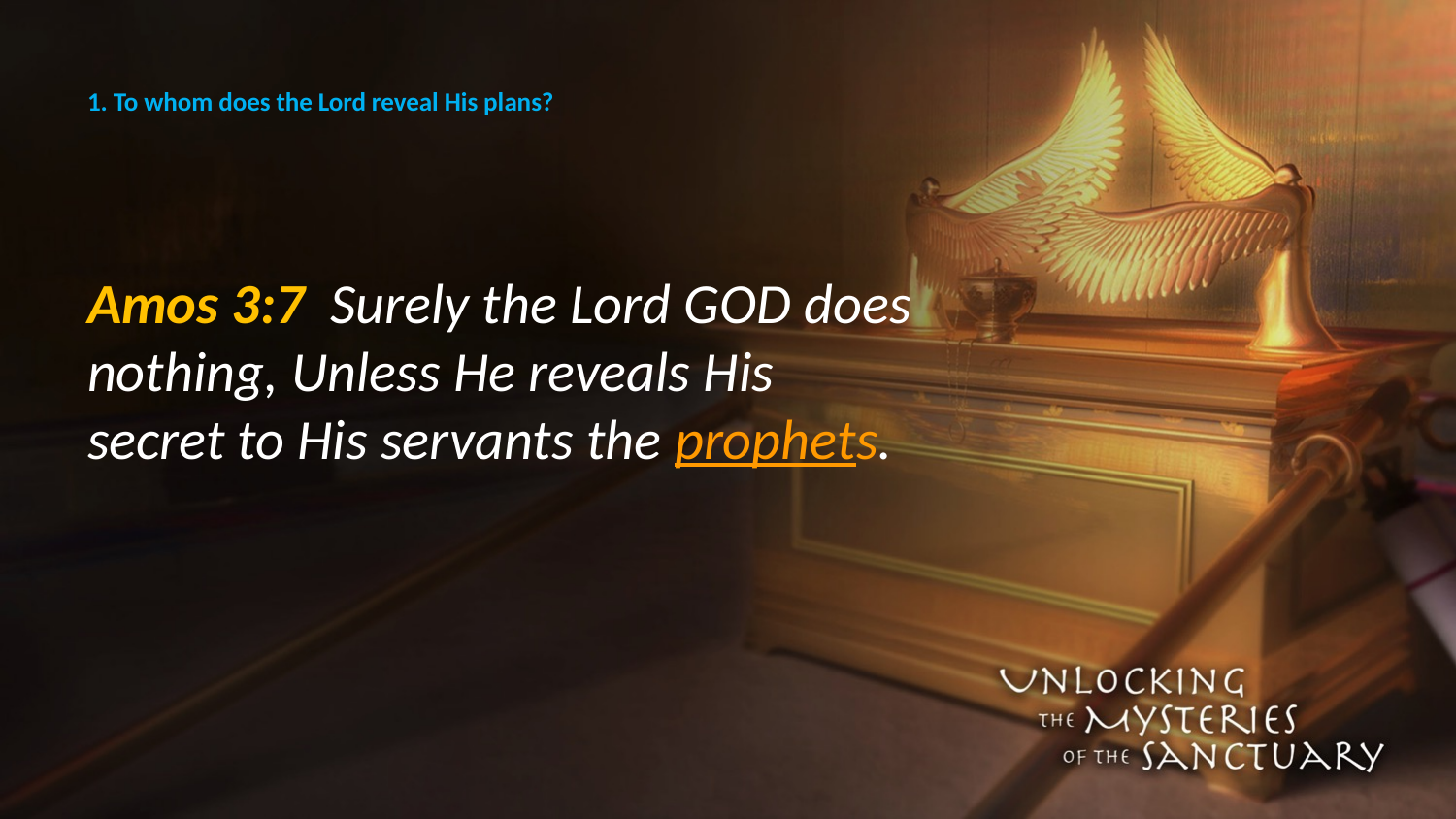

# 1. To whom does the Lord reveal His plans?

Amos 3:7  Surely the Lord GOD does nothing, Unless He reveals His secret to His servants the prophets.